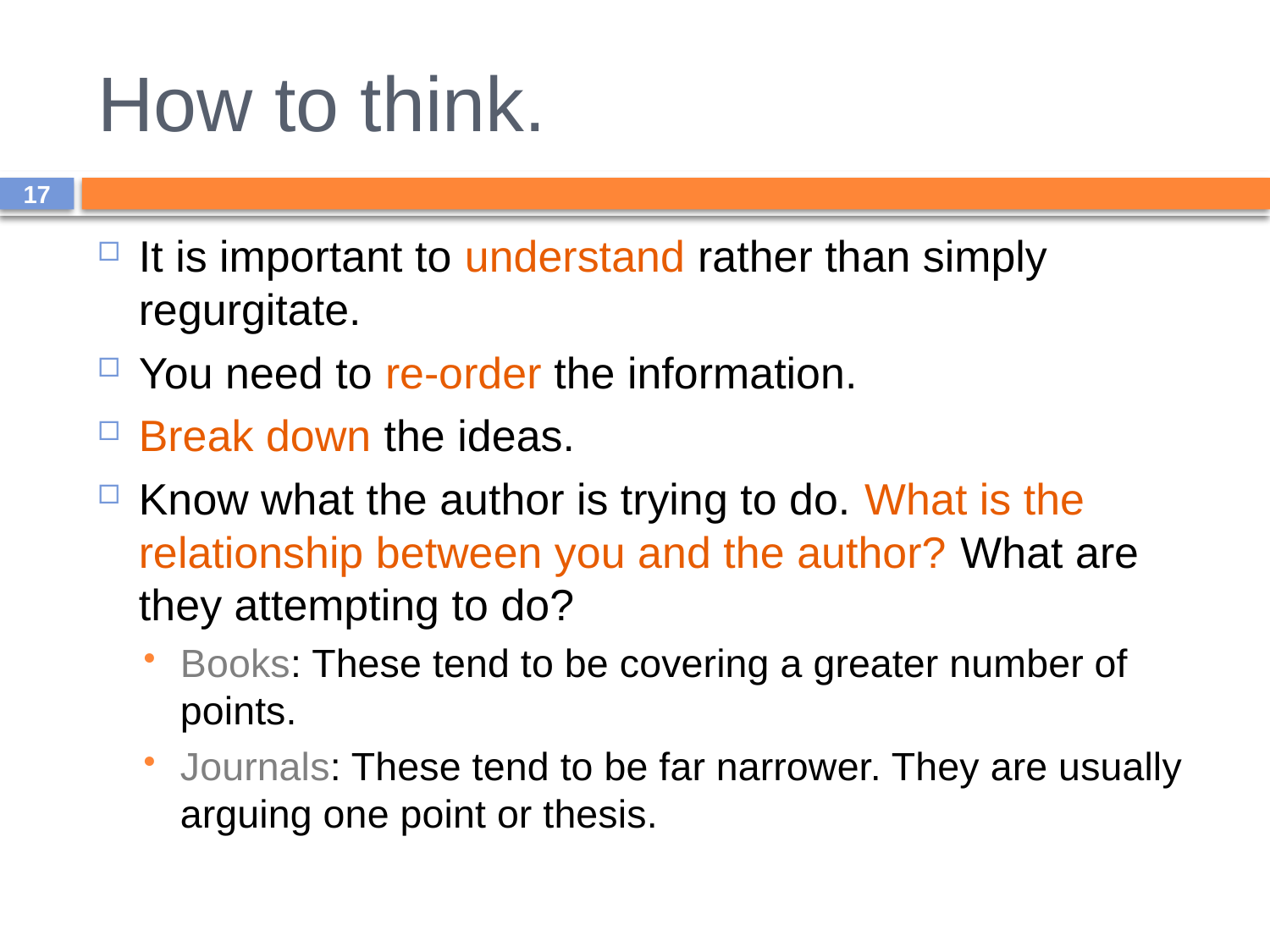

# How to think.
17
It is important to understand rather than simply regurgitate.
You need to re-order the information.
Break down the ideas.
Know what the author is trying to do. What is the relationship between you and the author? What are they attempting to do?
Books: These tend to be covering a greater number of points.
Journals: These tend to be far narrower. They are usually arguing one point or thesis.